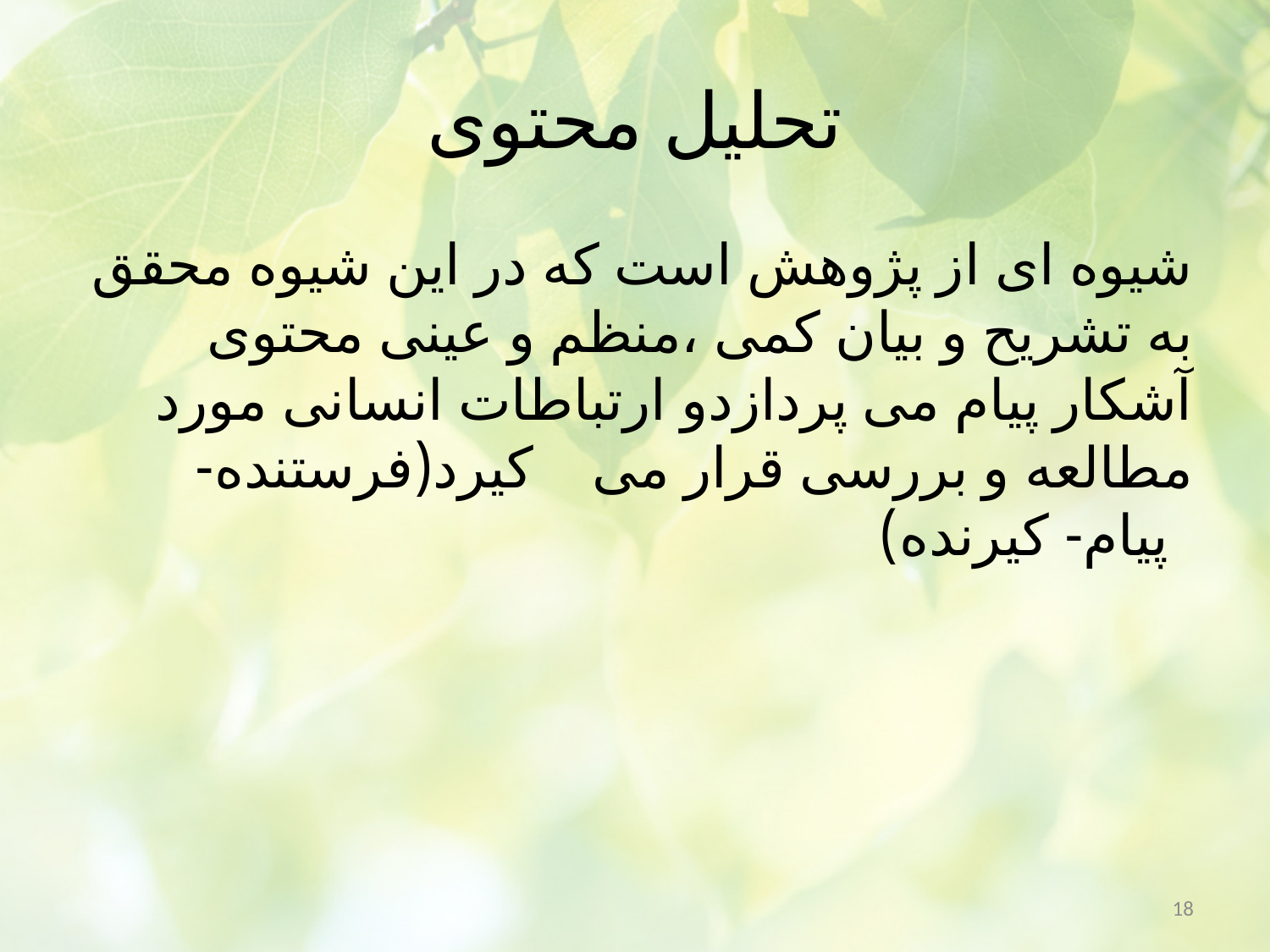

# تحلیل محتوی
شیوه ای از پژوهش است که در این شیوه محقق به تشریح و بیان کمی ،منظم و عینی محتوی آشکار پیام می پردازدو ارتباطات انسانی مورد مطالعه و بررسی قرار می    کیرد(فرستنده- پیام- کیرنده)

18